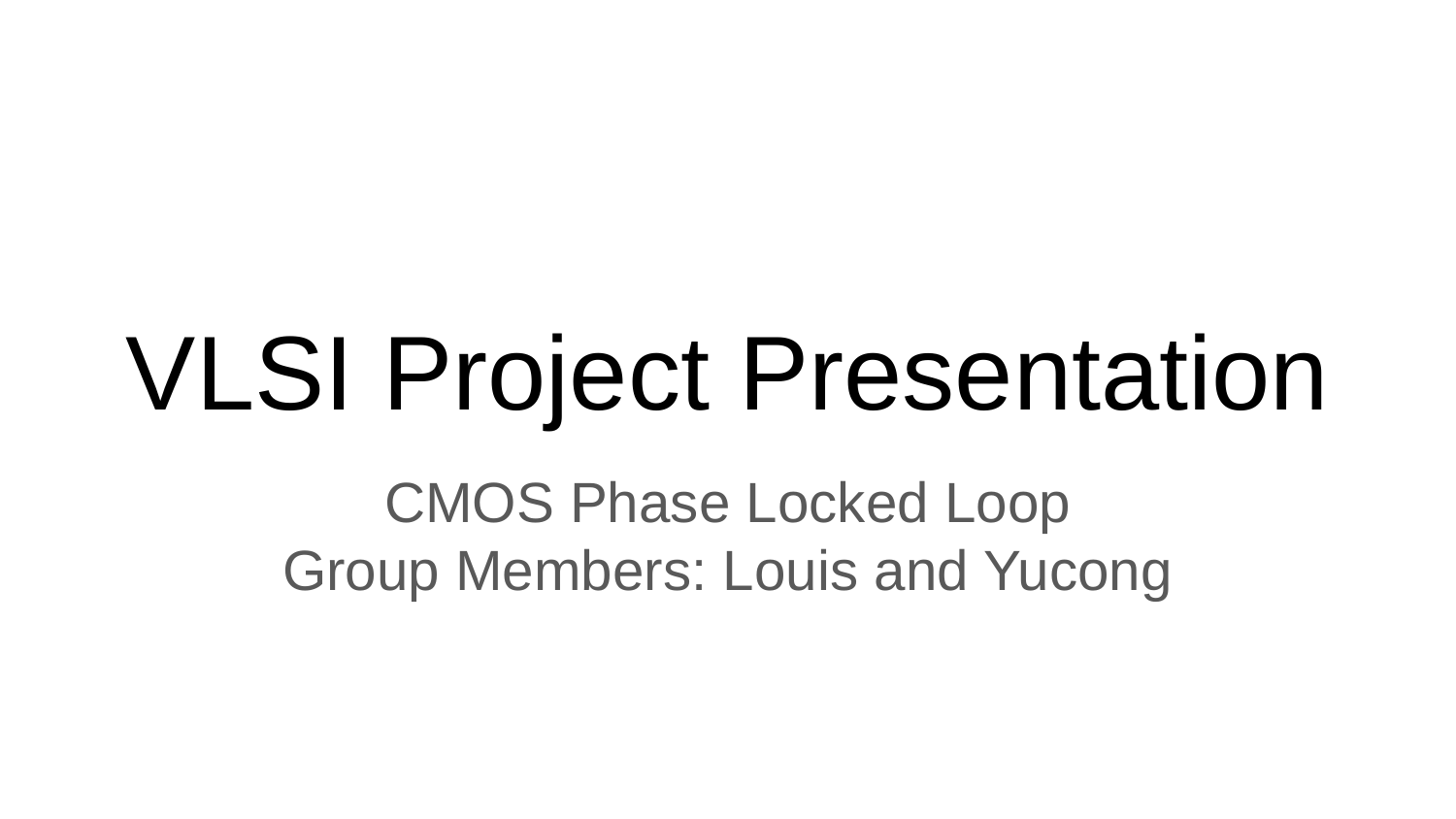

# VLSI Project Presentation
CMOS Phase Locked Loop
Group Members: Louis and Yucong